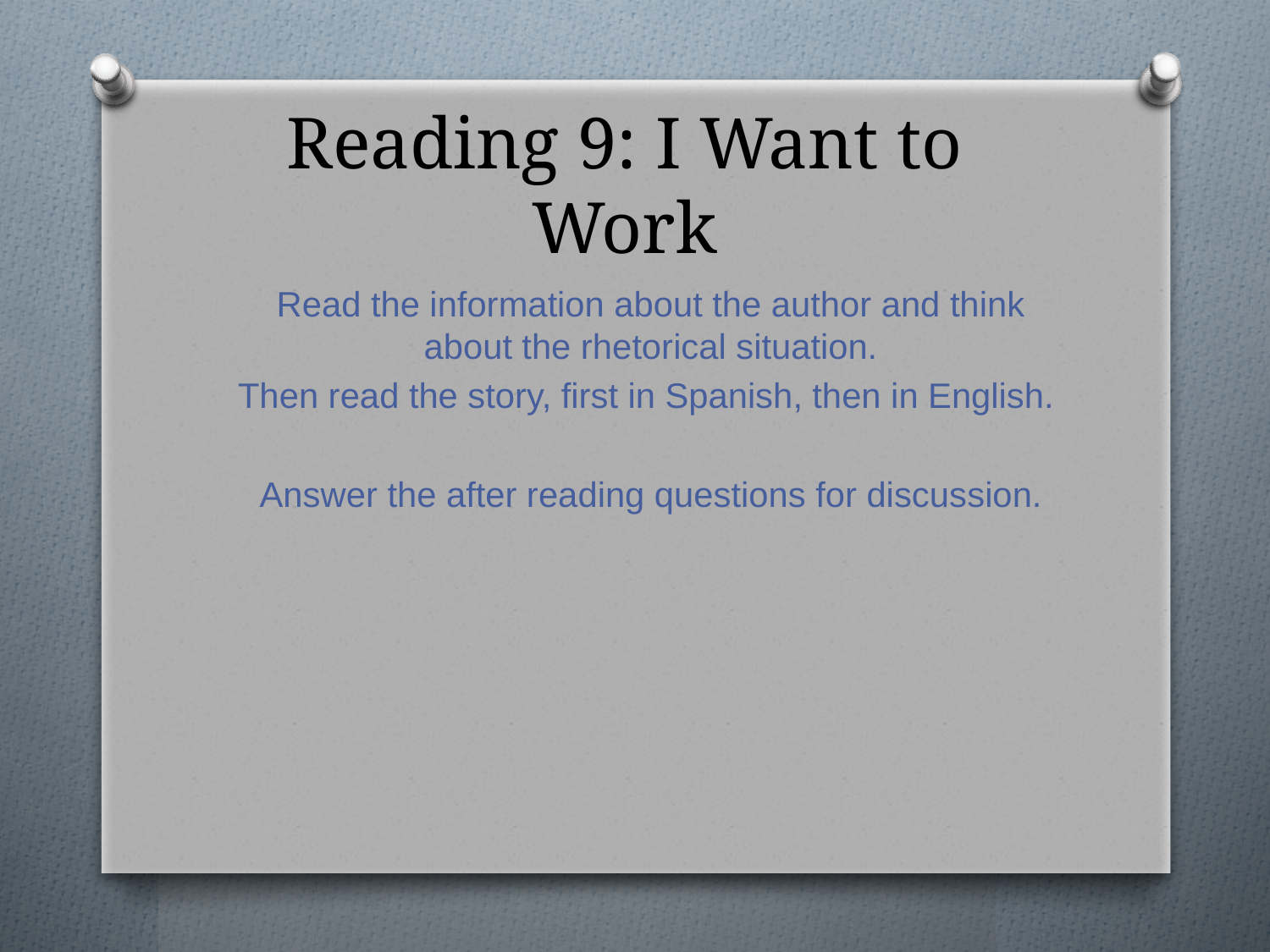

# Reading 9: I Want to Work
Read the information about the author and think about the rhetorical situation.
Then read the story, first in Spanish, then in English.

Answer the after reading questions for discussion.